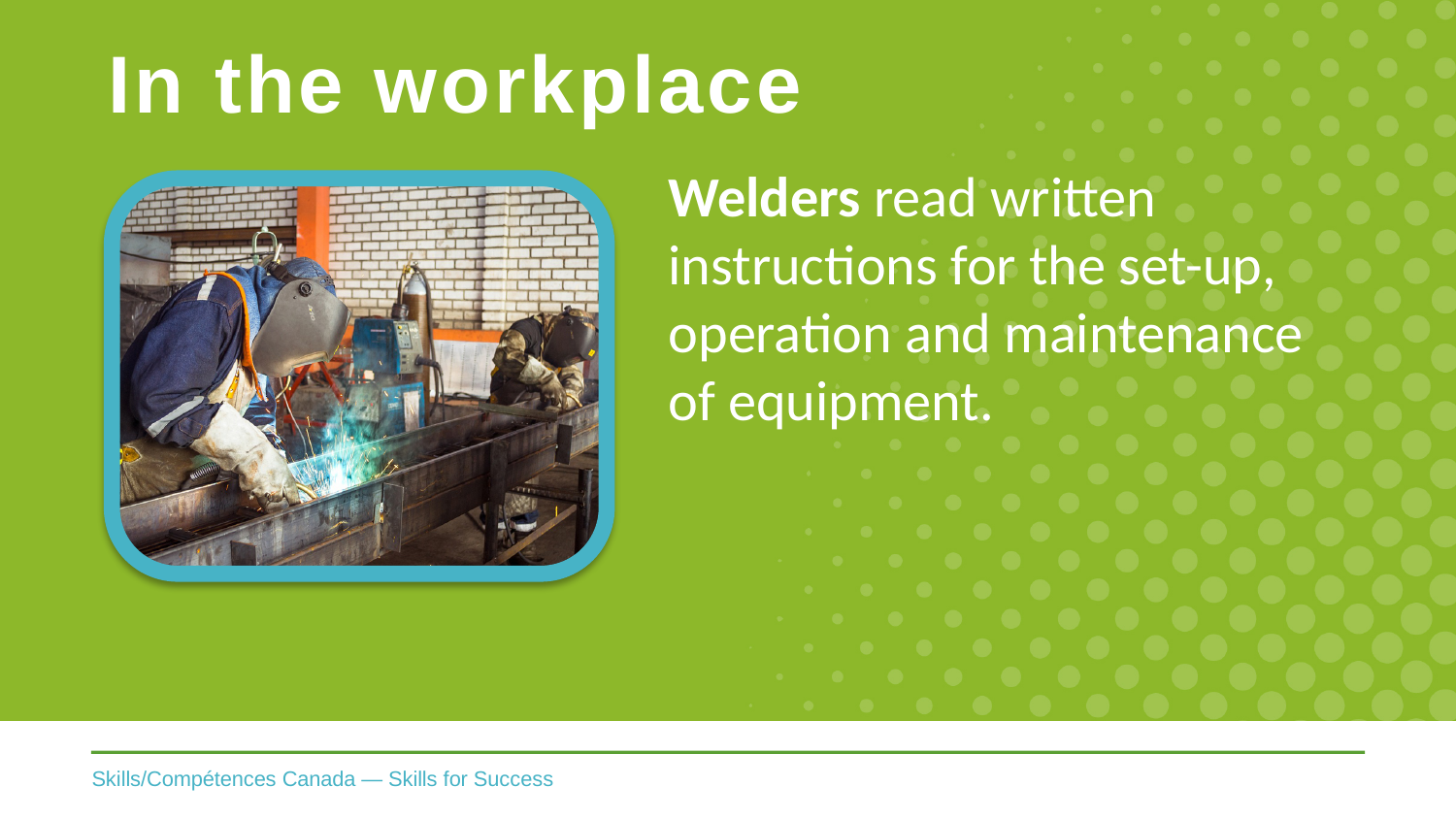

# In the workplace
Welders read written instructions for the set-up, operation and maintenance of equipment.